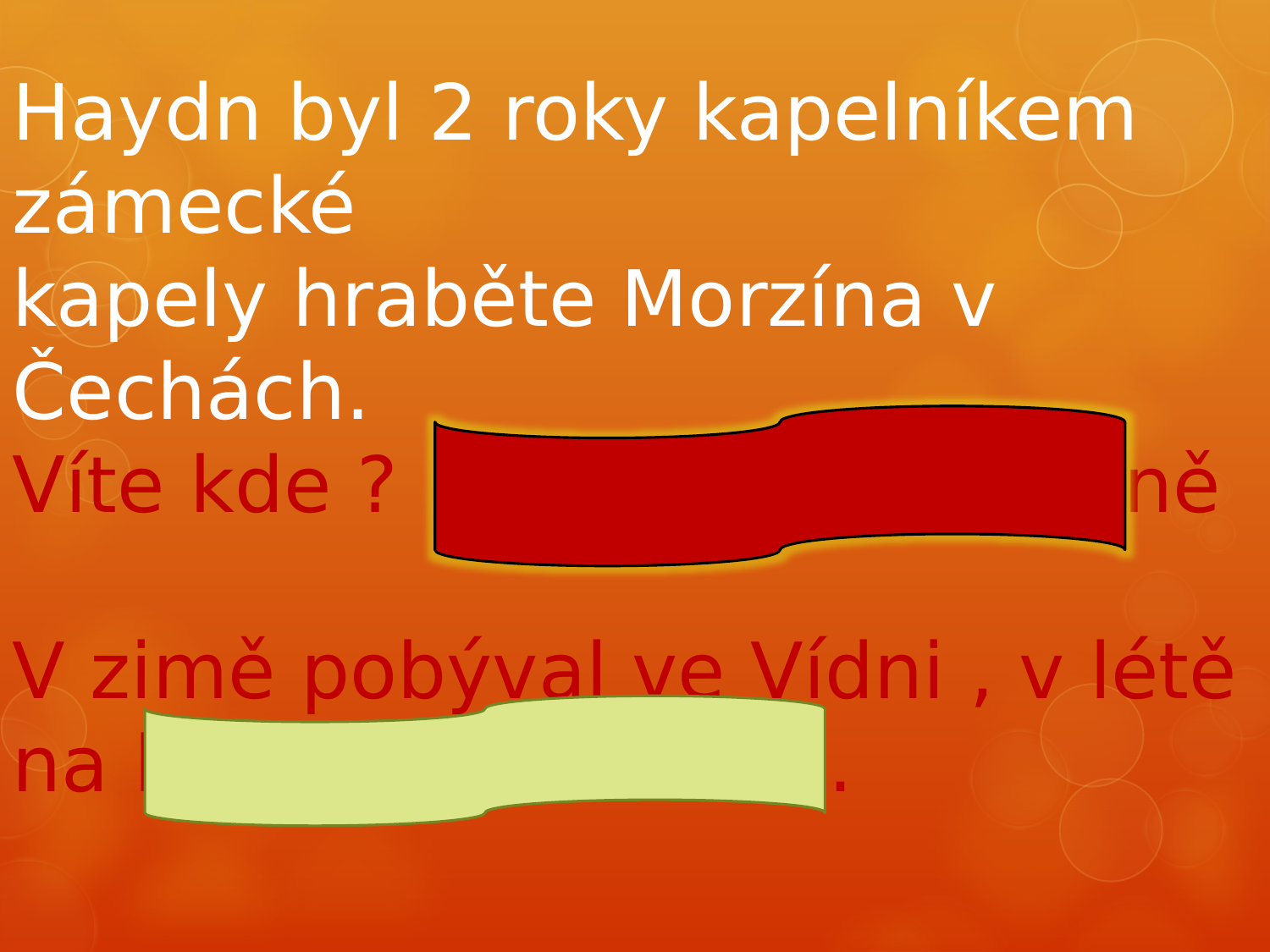

Haydn byl 2 roky kapelníkem
zámecké
kapely hraběte Morzína v Čechách.
Víte kde ?      V Lukavci u Plzně

V zimě pobýval ve Vídni , v létě
na lukavském zámku.